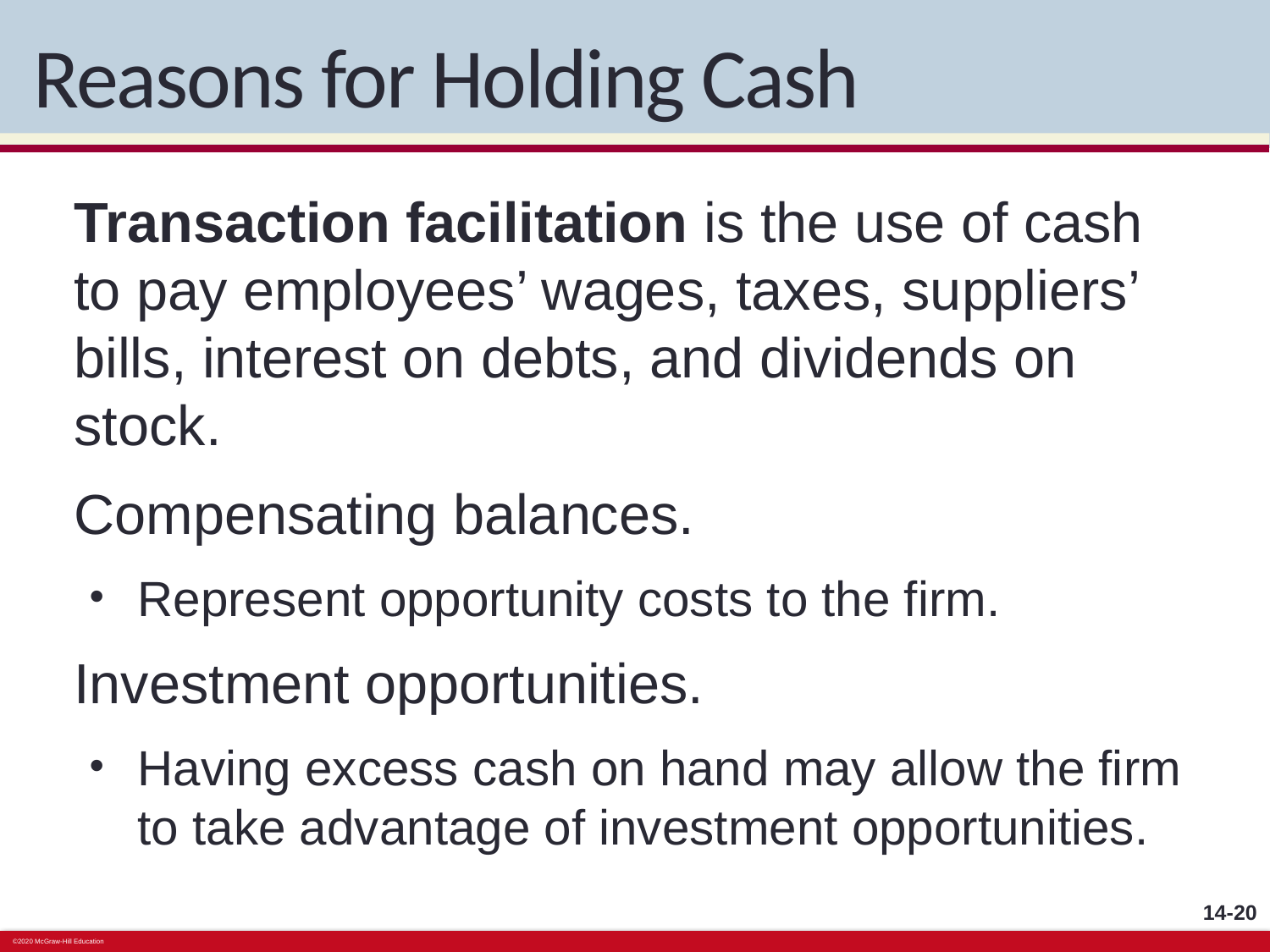

# Reasons for Holding Cash
Transaction facilitation is the use of cash to pay employees’ wages, taxes, suppliers’ bills, interest on debts, and dividends on stock.
Compensating balances.
Represent opportunity costs to the firm.
Investment opportunities.
Having excess cash on hand may allow the firm to take advantage of investment opportunities.